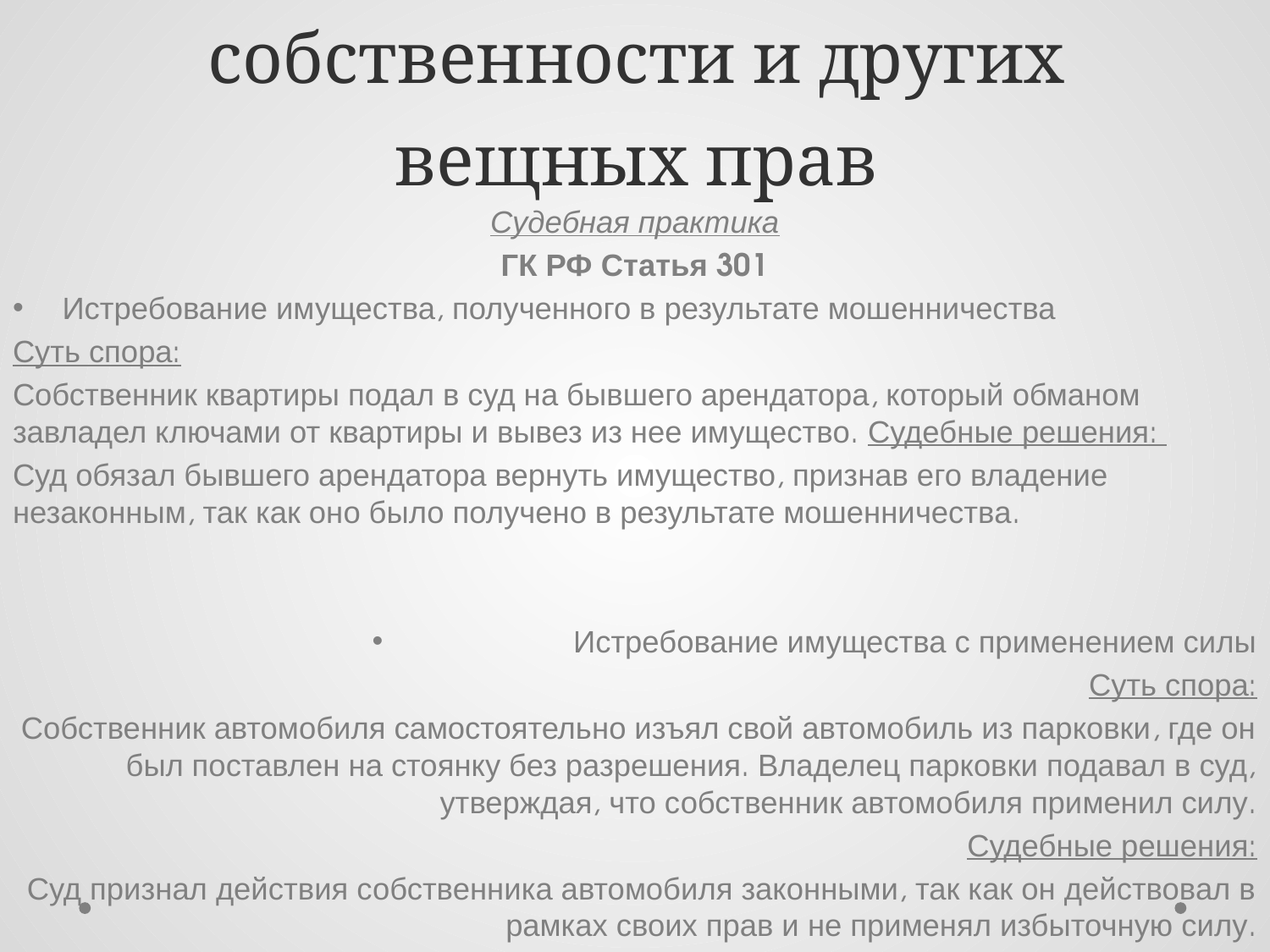

# 23.  Защита права собственности и других вещных прав
Судебная практика
ГК РФ Статья 301
Истребование имущества, полученного в результате мошенничества
Суть спора:
Собственник квартиры подал в суд на бывшего арендатора, который обманом завладел ключами от квартиры и вывез из нее имущество. Судебные решения:
Суд обязал бывшего арендатора вернуть имущество, признав его владение незаконным, так как оно было получено в результате мошенничества.

Истребование имущества с применением силы
Суть спора:
Собственник автомобиля самостоятельно изъял свой автомобиль из парковки, где он был поставлен на стоянку без разрешения. Владелец парковки подавал в суд, утверждая, что собственник автомобиля применил силу.
Судебные решения:
Суд признал действия собственника автомобиля законными, так как он действовал в рамках своих прав и не применял избыточную силу.